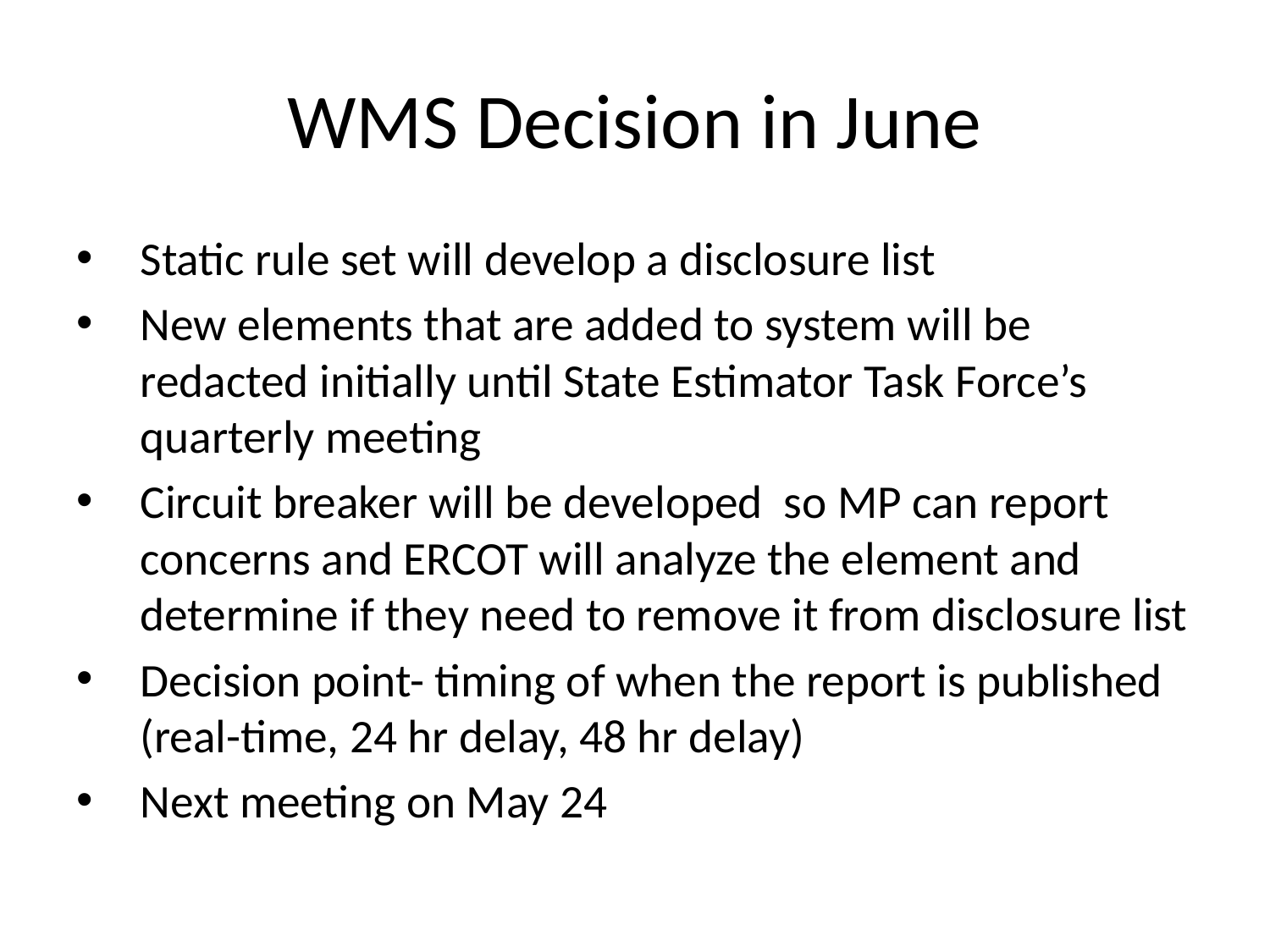

# WMS Decision in June
Static rule set will develop a disclosure list
New elements that are added to system will be redacted initially until State Estimator Task Force’s  quarterly meeting
Circuit breaker will be developed  so MP can report concerns and ERCOT will analyze the element and determine if they need to remove it from disclosure list
Decision point- timing of when the report is published (real-time, 24 hr delay, 48 hr delay)
Next meeting on May 24